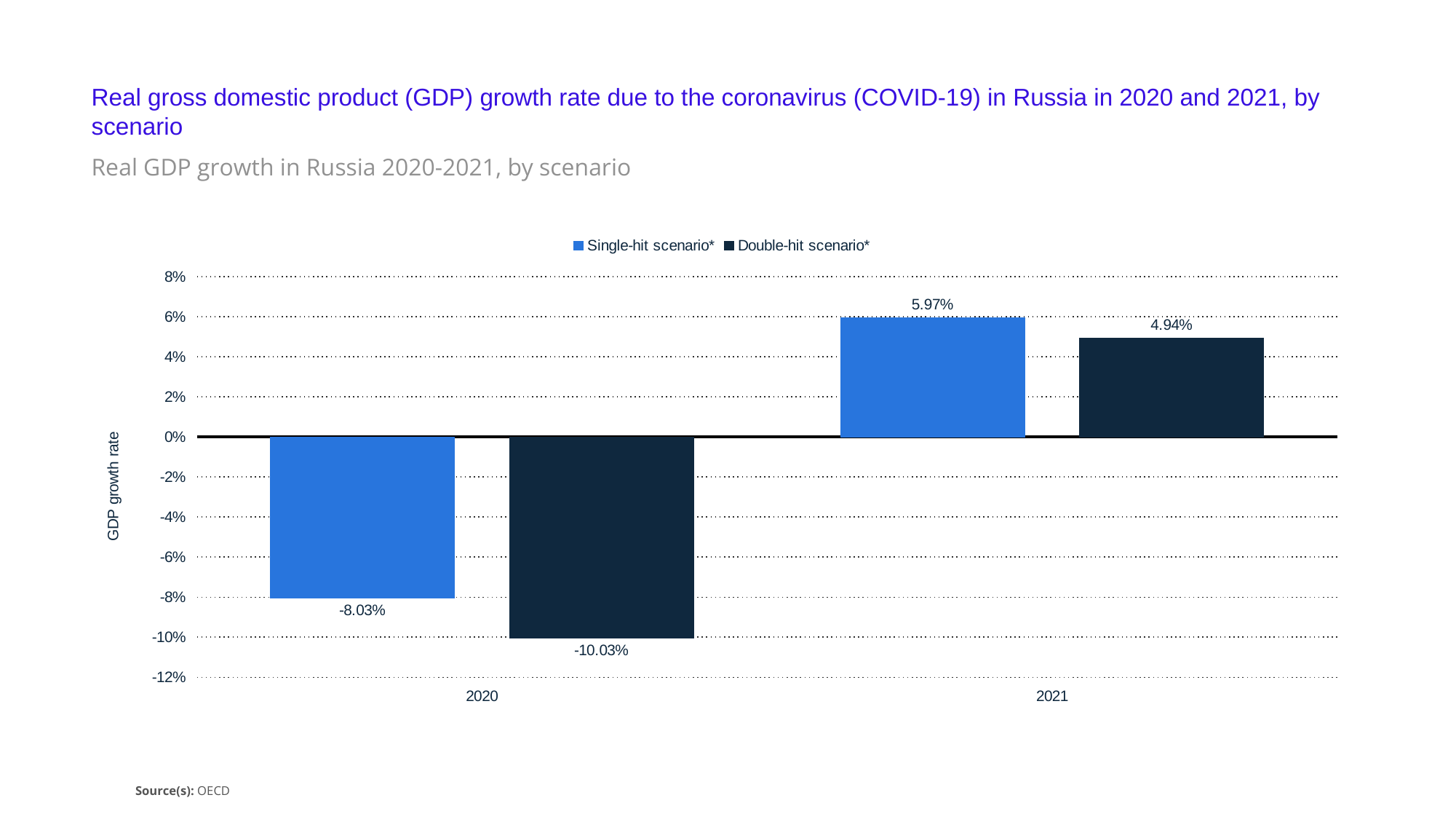

Real gross domestic product (GDP) growth rate due to the coronavirus (COVID-19) in Russia in 2020 and 2021, by scenario
Real GDP growth in Russia 2020-2021, by scenario

### Chart

| Category | Single-hit scenario* | Double-hit scenario* |
|---|---|---|
| 2020 | -0.0803 | -0.1003 |
| 2021 | 0.0597 | 0.0494 |
Source(s): OECD